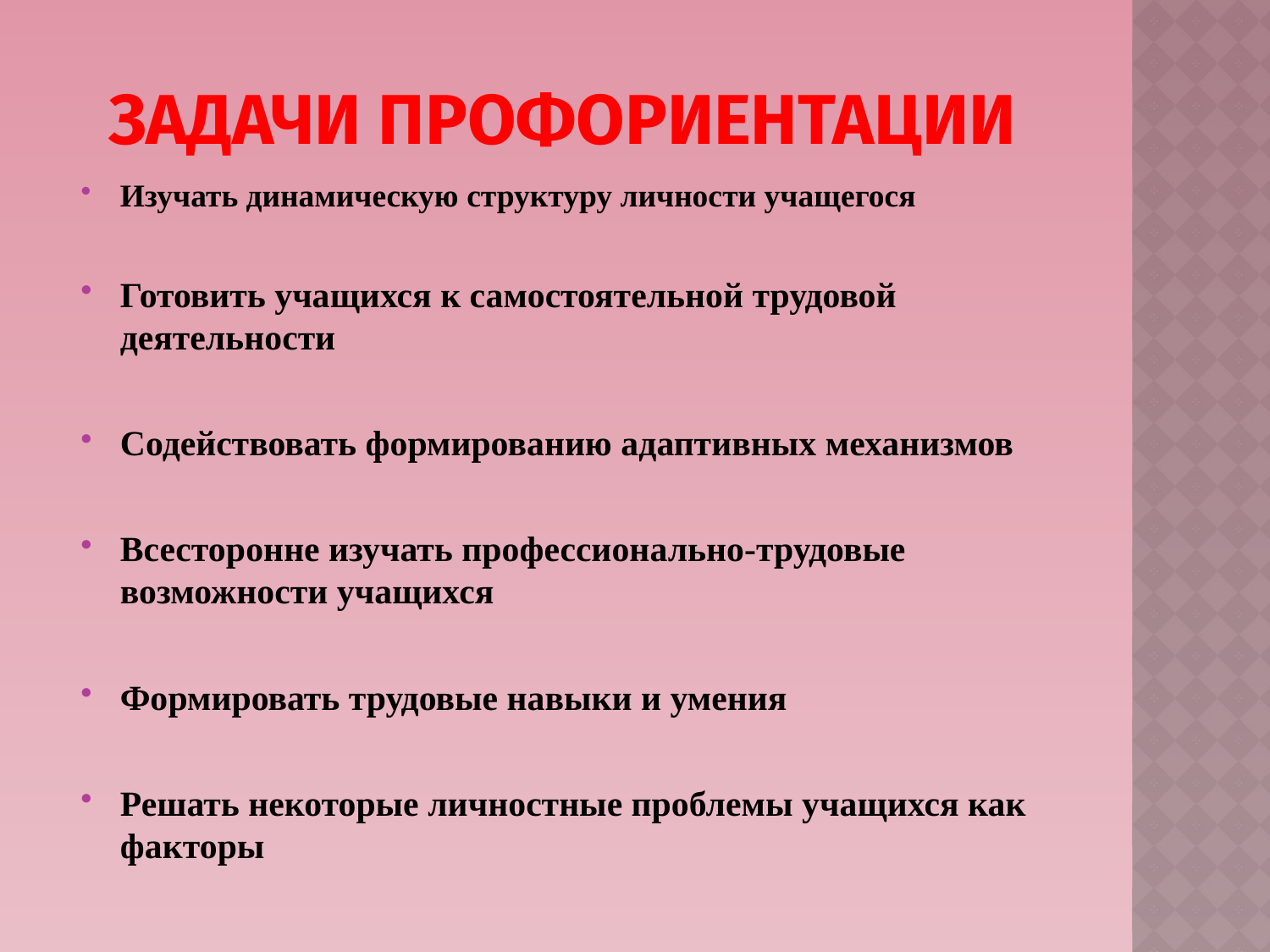

# Задачи профориентации
Изучать динамическую структуру личности учащегося

Готовить учащихся к самостоятельной трудовой деятельности

Содействовать формированию адаптивных механизмов

Всесторонне изучать профессионально-трудовые возможности учащихся

Формировать трудовые навыки и умения

Решать некоторые личностные проблемы учащихся как факторы